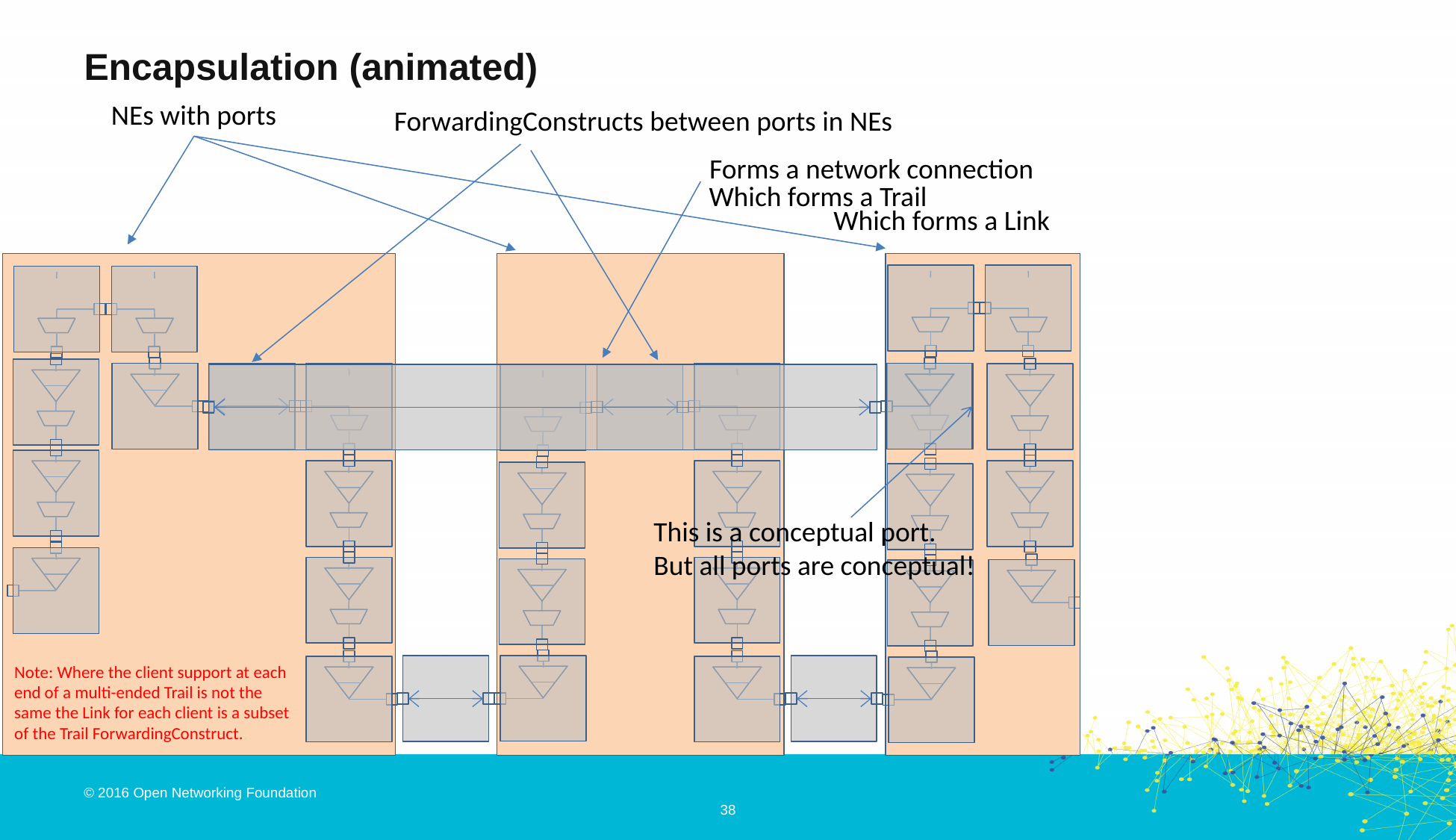

# Encapsulation (animated)
NEs with ports
ForwardingConstructs between ports in NEs
Forms a network connection
Which forms a Trail
Which forms a Link

This is a conceptual port.
But all ports are conceptual!

Note: Where the client support at each end of a multi-ended Trail is not the same the Link for each client is a subset of the Trail ForwardingConstruct.

38